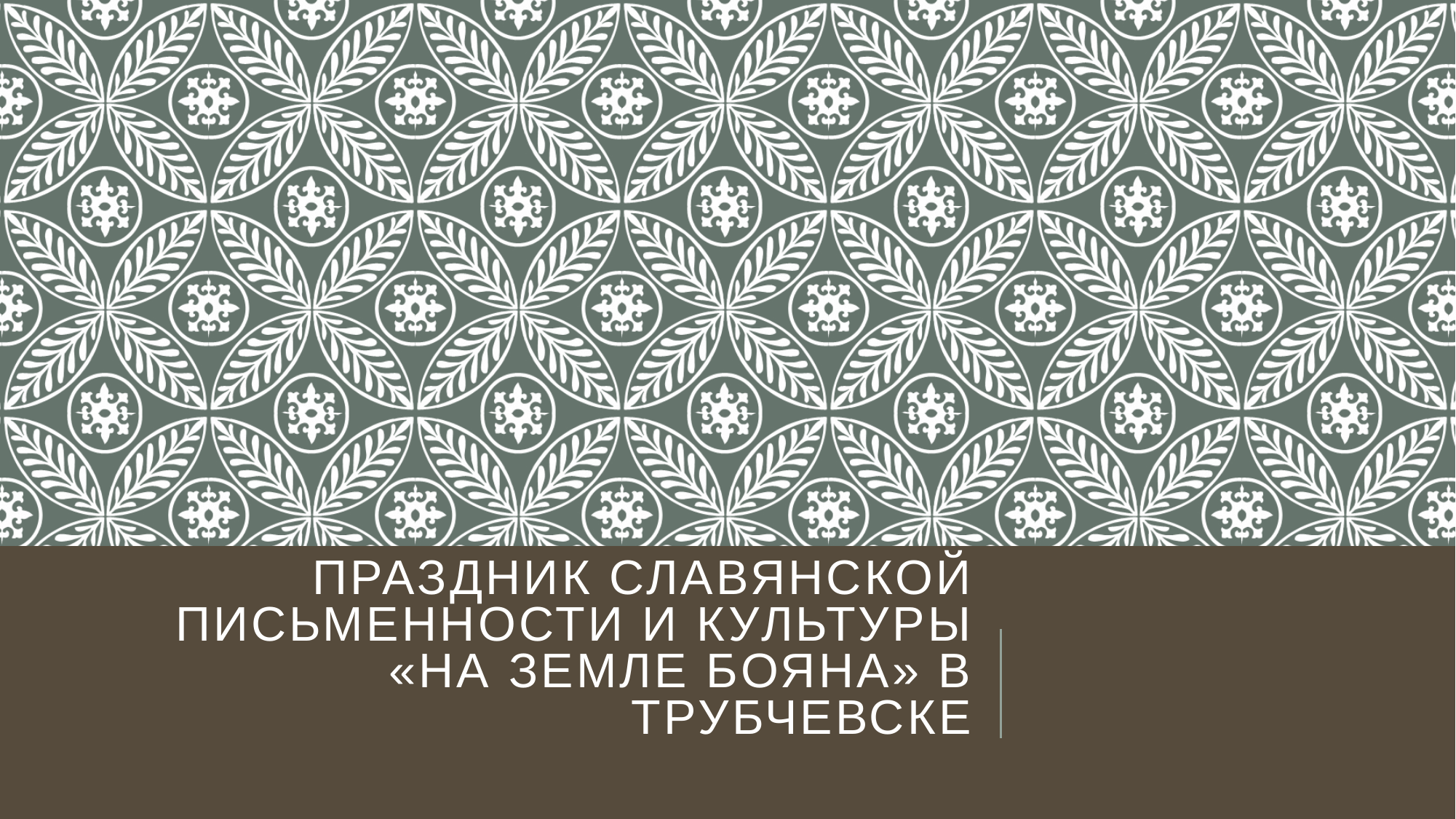

# Праздник славянской письменности и культуры «На земле Бояна» в Трубчевске